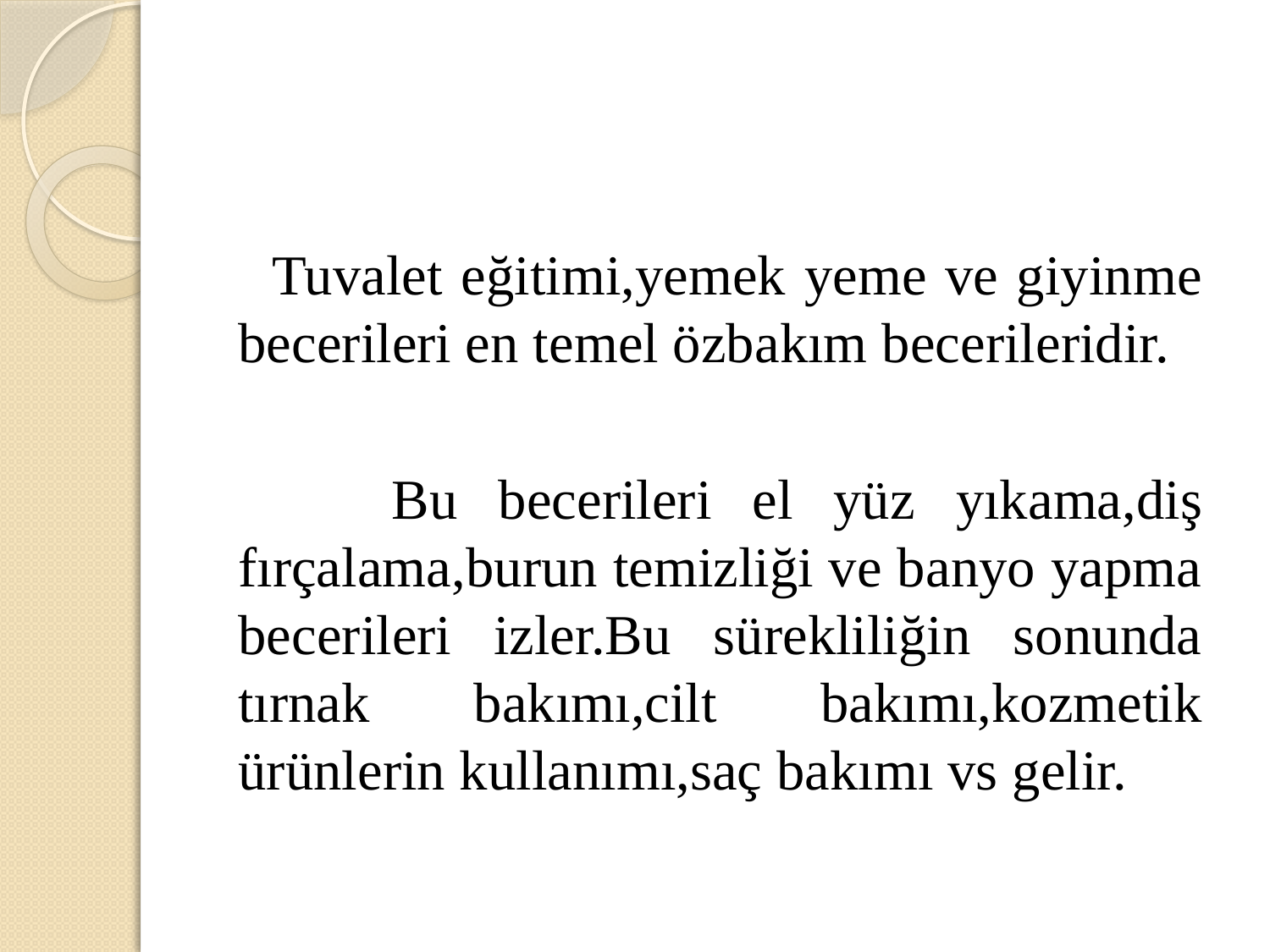

Tuvalet eğitimi,yemek yeme ve giyinme becerileri en temel özbakım becerileridir.

 		Bu becerileri el yüz yıkama,diş fırçalama,burun temizliği ve banyo yapma becerileri izler.Bu sürekliliğin sonunda tırnak bakımı,cilt bakımı,kozmetik ürünlerin kullanımı,saç bakımı vs gelir.